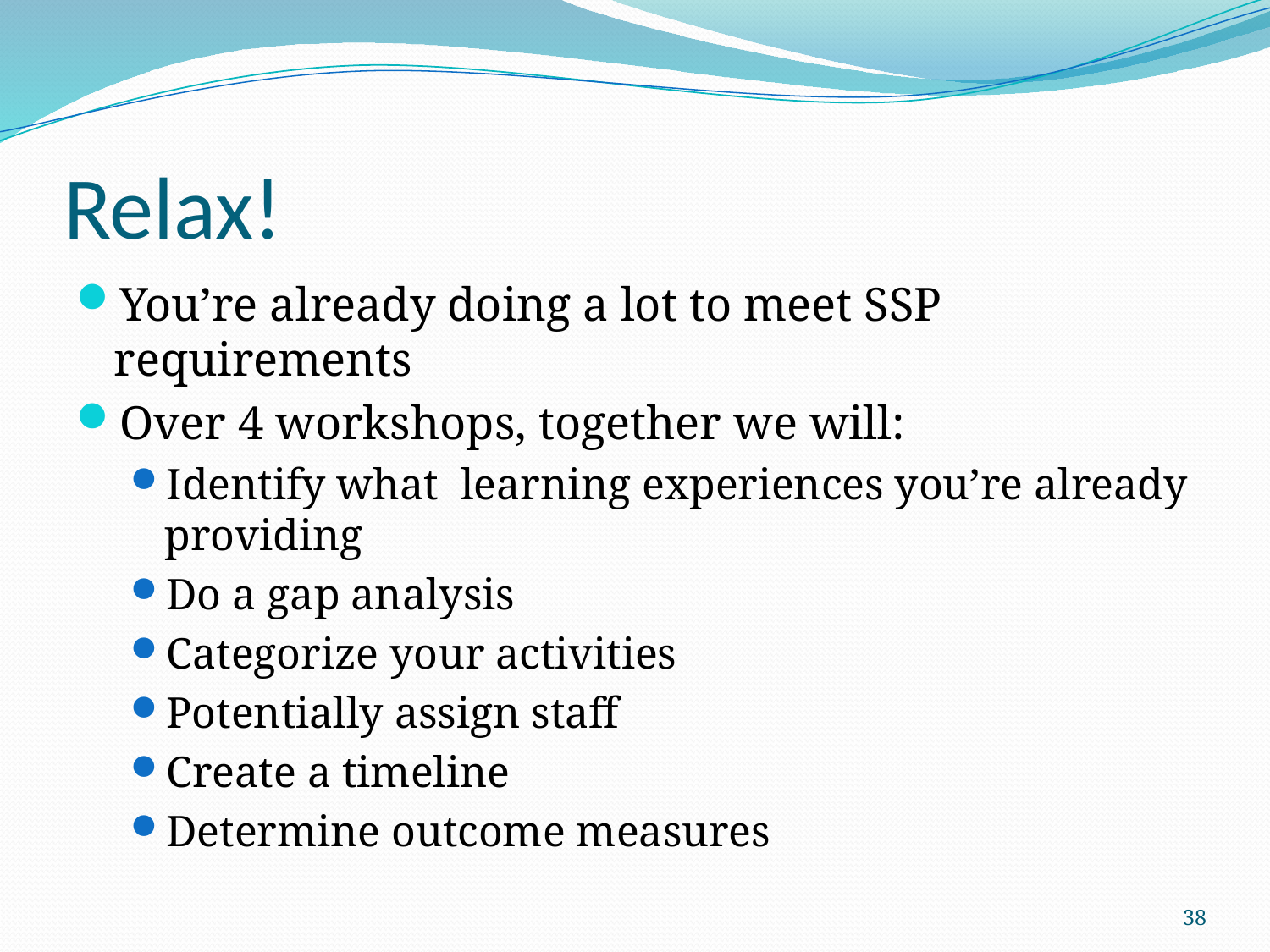

# Relax!
You’re already doing a lot to meet SSP requirements
Over 4 workshops, together we will:
Identify what  learning experiences you’re already providing
Do a gap analysis
Categorize your activities
Potentially assign staff
Create a timeline
Determine outcome measures
38